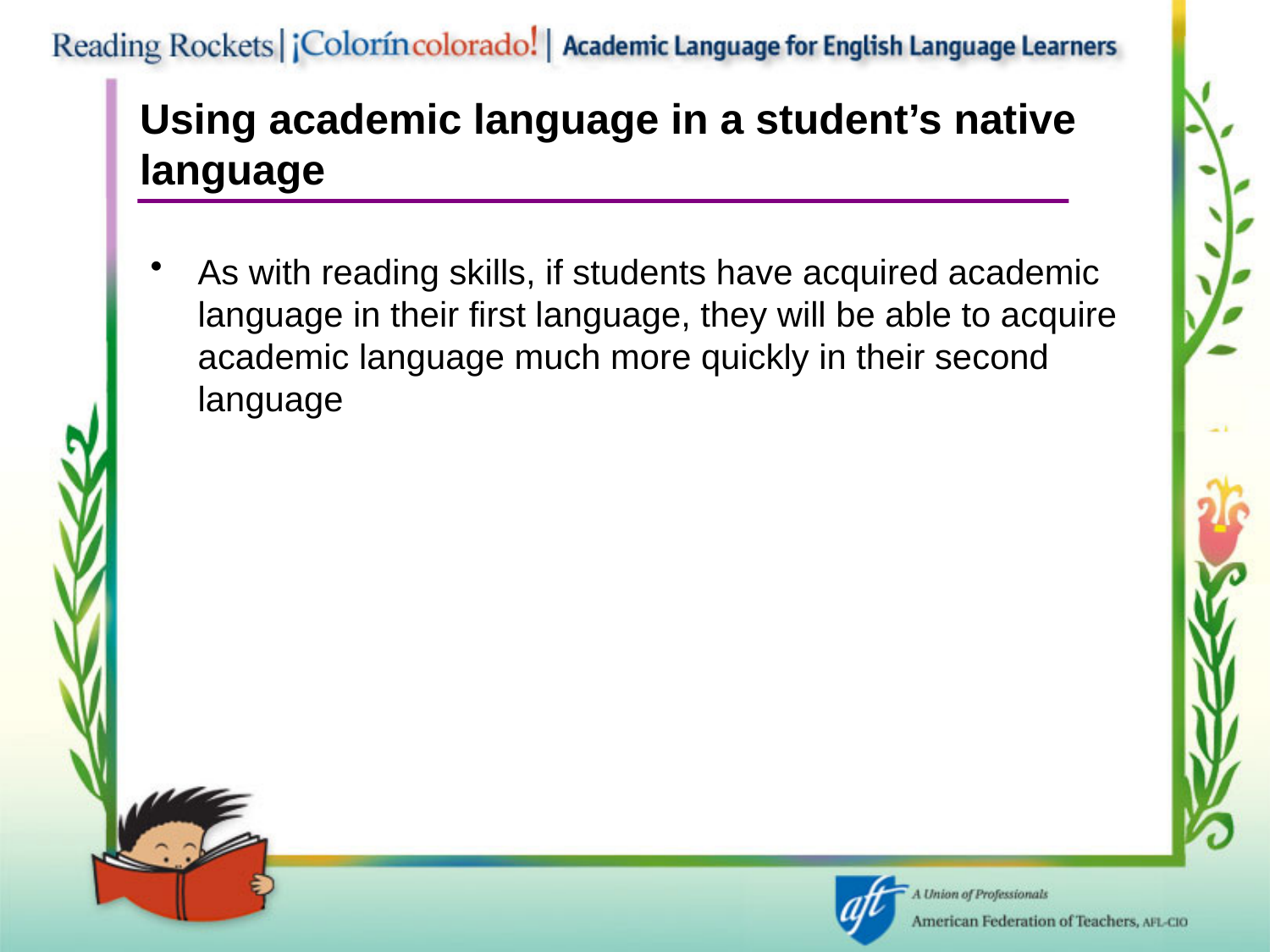

# Using academic language in a student’s native language
As with reading skills, if students have acquired academic language in their first language, they will be able to acquire academic language much more quickly in their second language